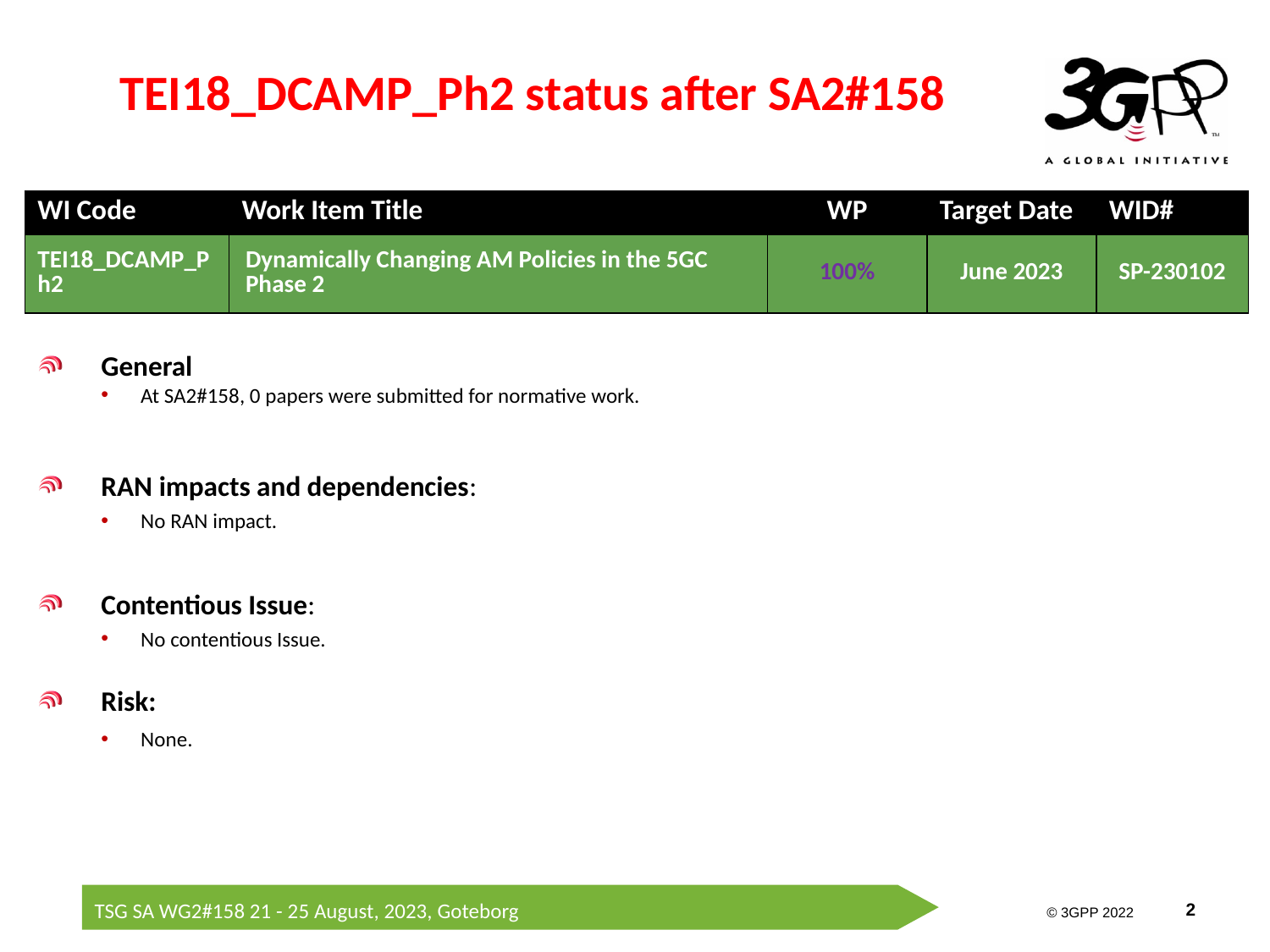

# TEI18_DCAMP_Ph2 status after SA2#158
| WI Code | Work Item Title | WP | Target Date | WID# |
| --- | --- | --- | --- | --- |
| TEI18\_DCAMP\_Ph2 | Dynamically Changing AM Policies in the 5GC Phase 2 | 100% | June 2023 | SP-230102 |
General
At SA2#158, 0 papers were submitted for normative work.
RAN impacts and dependencies:
No RAN impact.

Contentious Issue:
No contentious Issue.

Risk:
None.